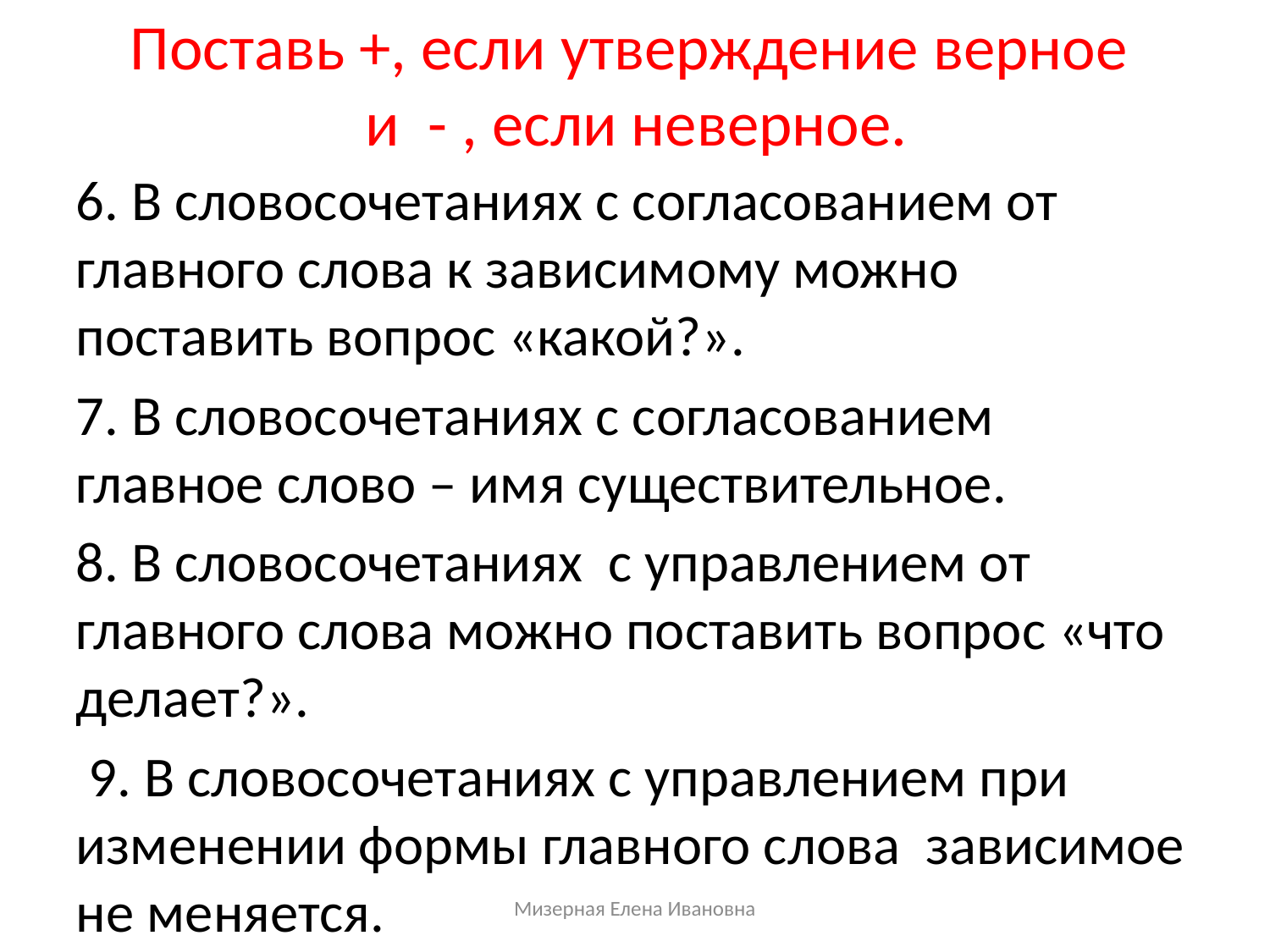

Поставь +, если утверждение верное
и  - , если неверное.
6. В словосочетаниях с согласованием от главного слова к зависимому можно поставить вопрос «какой?».
7. В словосочетаниях с согласованием главное слово – имя существительное.
8. В словосочетаниях  с управлением от главного слова можно поставить вопрос «что делает?».
 9. В словосочетаниях с управлением при  изменении формы главного слова  зависимое не меняется.
Мизерная Елена Ивановна